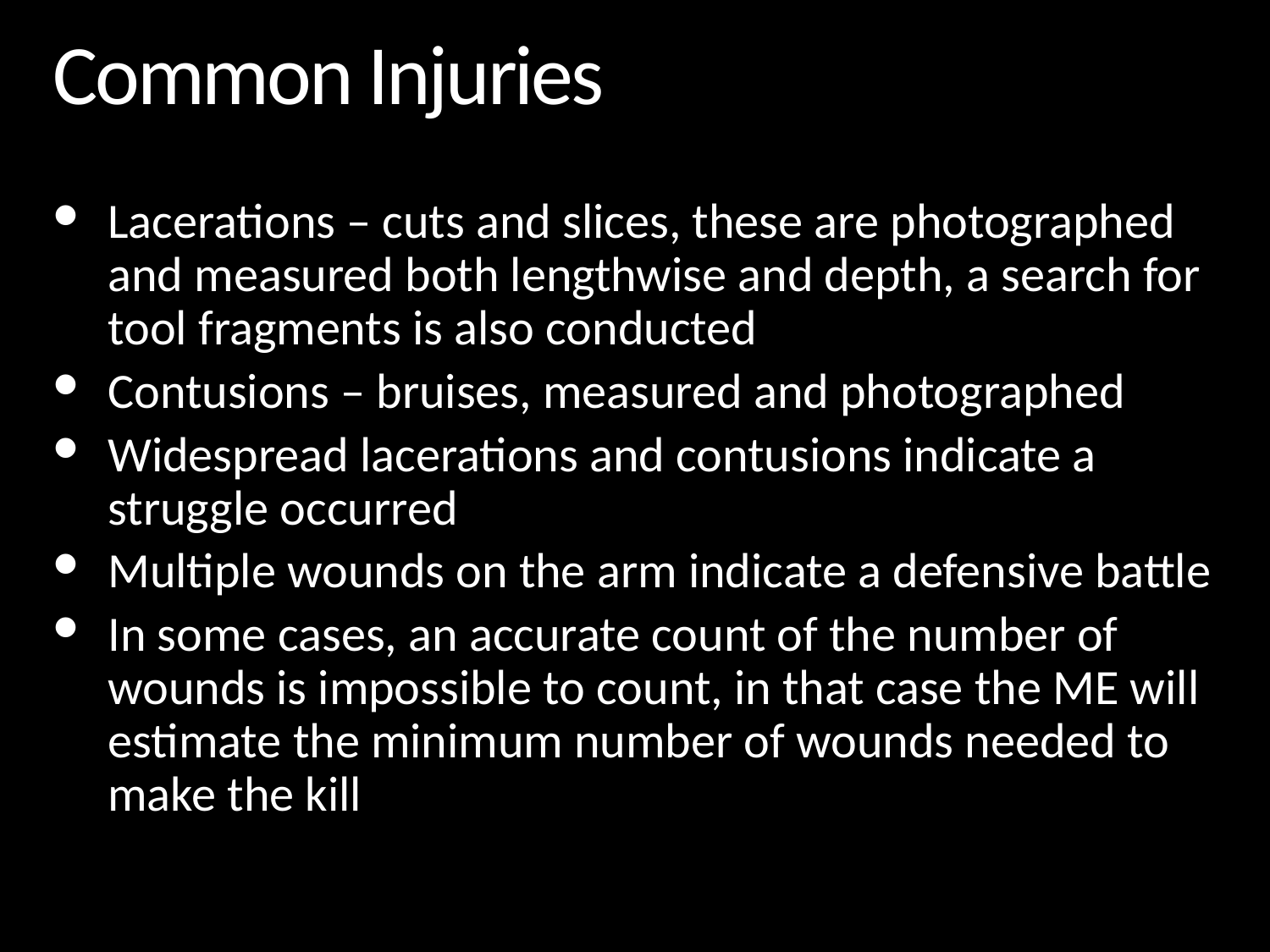

# Common Injuries
Lacerations – cuts and slices, these are photographed and measured both lengthwise and depth, a search for tool fragments is also conducted
Contusions – bruises, measured and photographed
Widespread lacerations and contusions indicate a struggle occurred
Multiple wounds on the arm indicate a defensive battle
In some cases, an accurate count of the number of wounds is impossible to count, in that case the ME will estimate the minimum number of wounds needed to make the kill